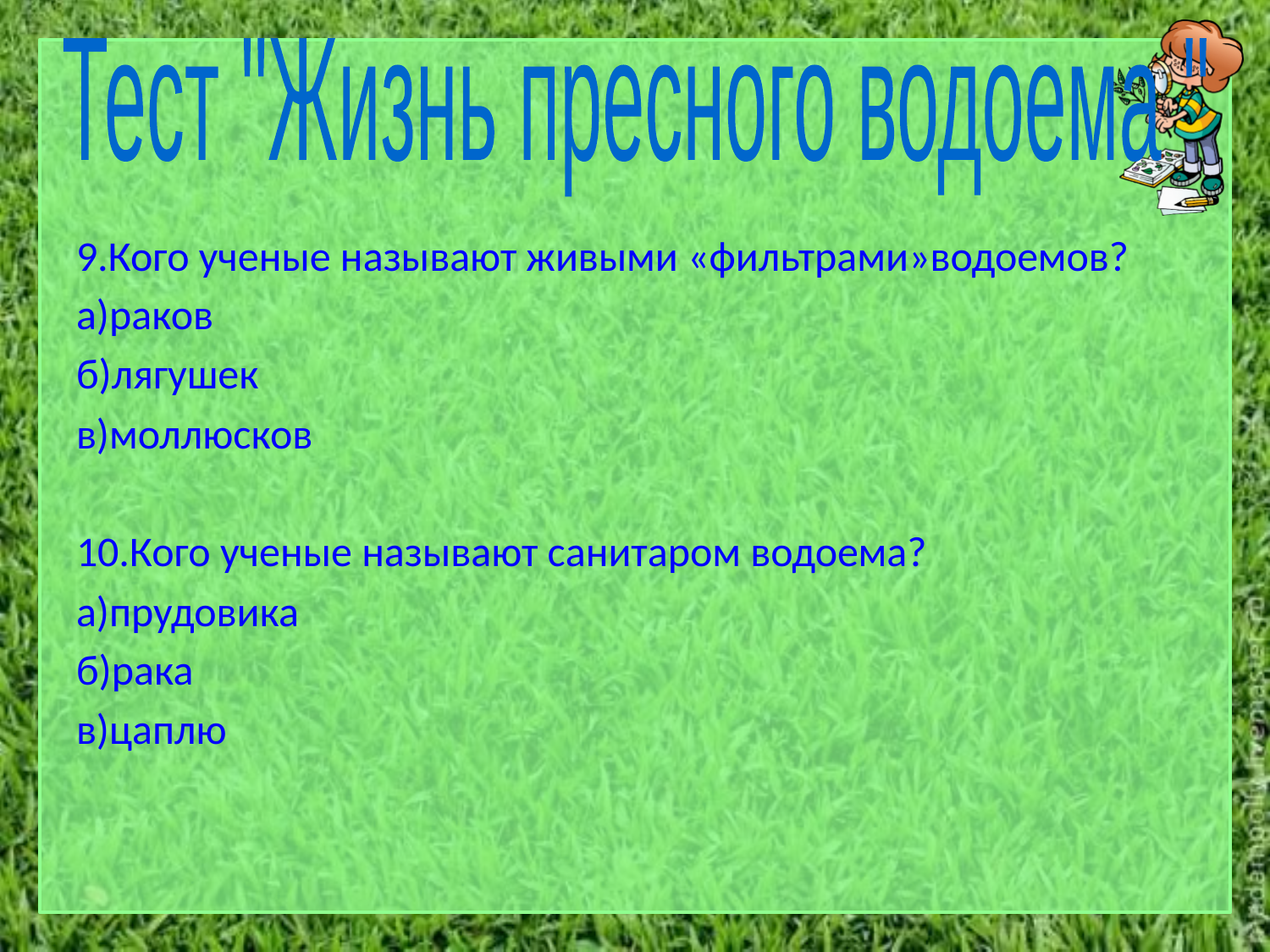

Тест "Жизнь пресного водоема "
9.Кого ученые называют живыми «фильтрами»водоемов?
а)раков
б)лягушек
в)моллюсков

10.Кого ученые называют санитаром водоема?
а)прудовика
б)рака
в)цаплю